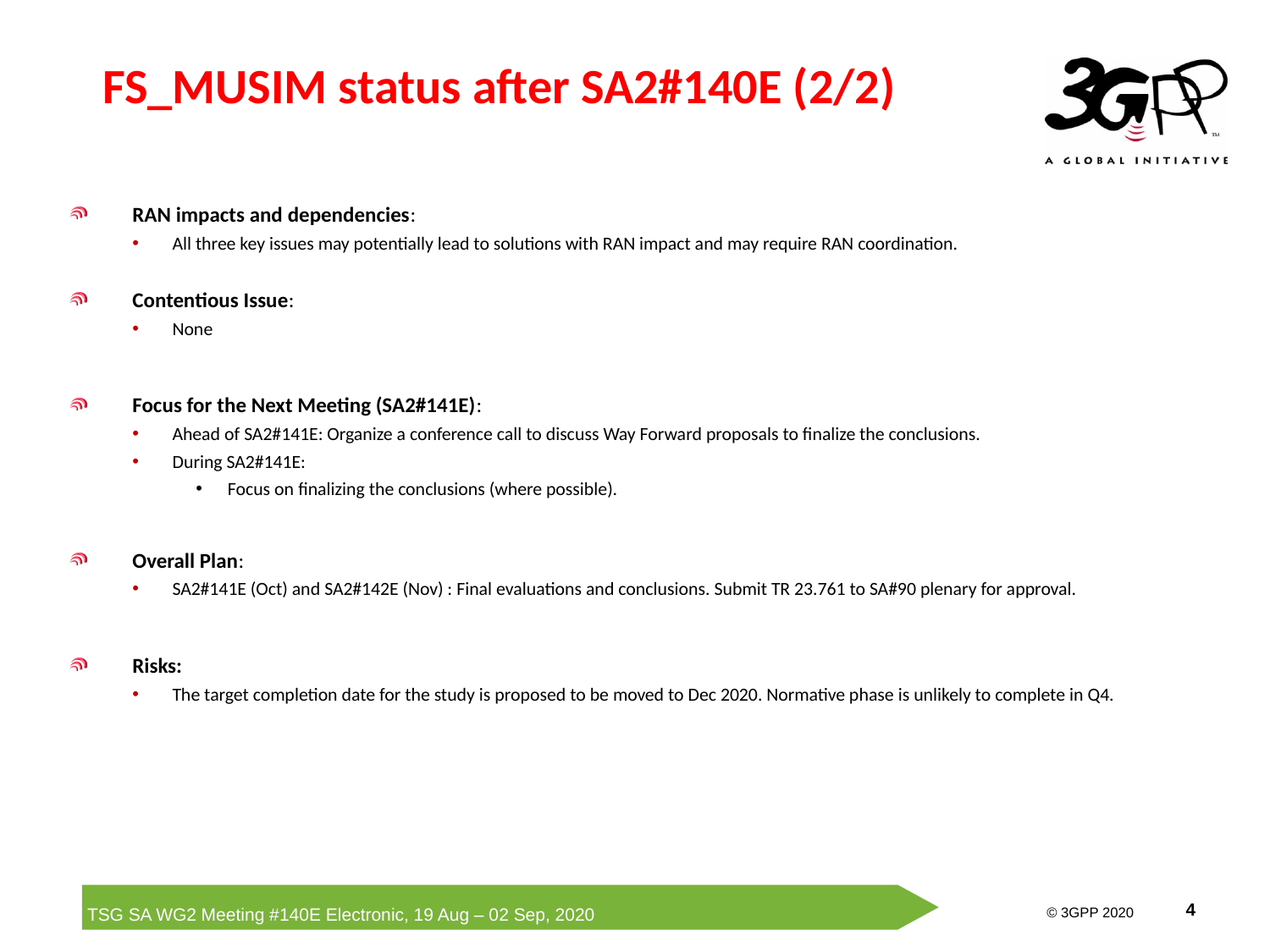

# FS_MUSIM status after SA2#140E (2/2)
RAN impacts and dependencies:
All three key issues may potentially lead to solutions with RAN impact and may require RAN coordination.

Contentious Issue:
None

Focus for the Next Meeting (SA2#141E):
Ahead of SA2#141E: Organize a conference call to discuss Way Forward proposals to finalize the conclusions.
During SA2#141E:
Focus on finalizing the conclusions (where possible).

Overall Plan:
SA2#141E (Oct) and SA2#142E (Nov) : Final evaluations and conclusions. Submit TR 23.761 to SA#90 plenary for approval.

Risks:
The target completion date for the study is proposed to be moved to Dec 2020. Normative phase is unlikely to complete in Q4.